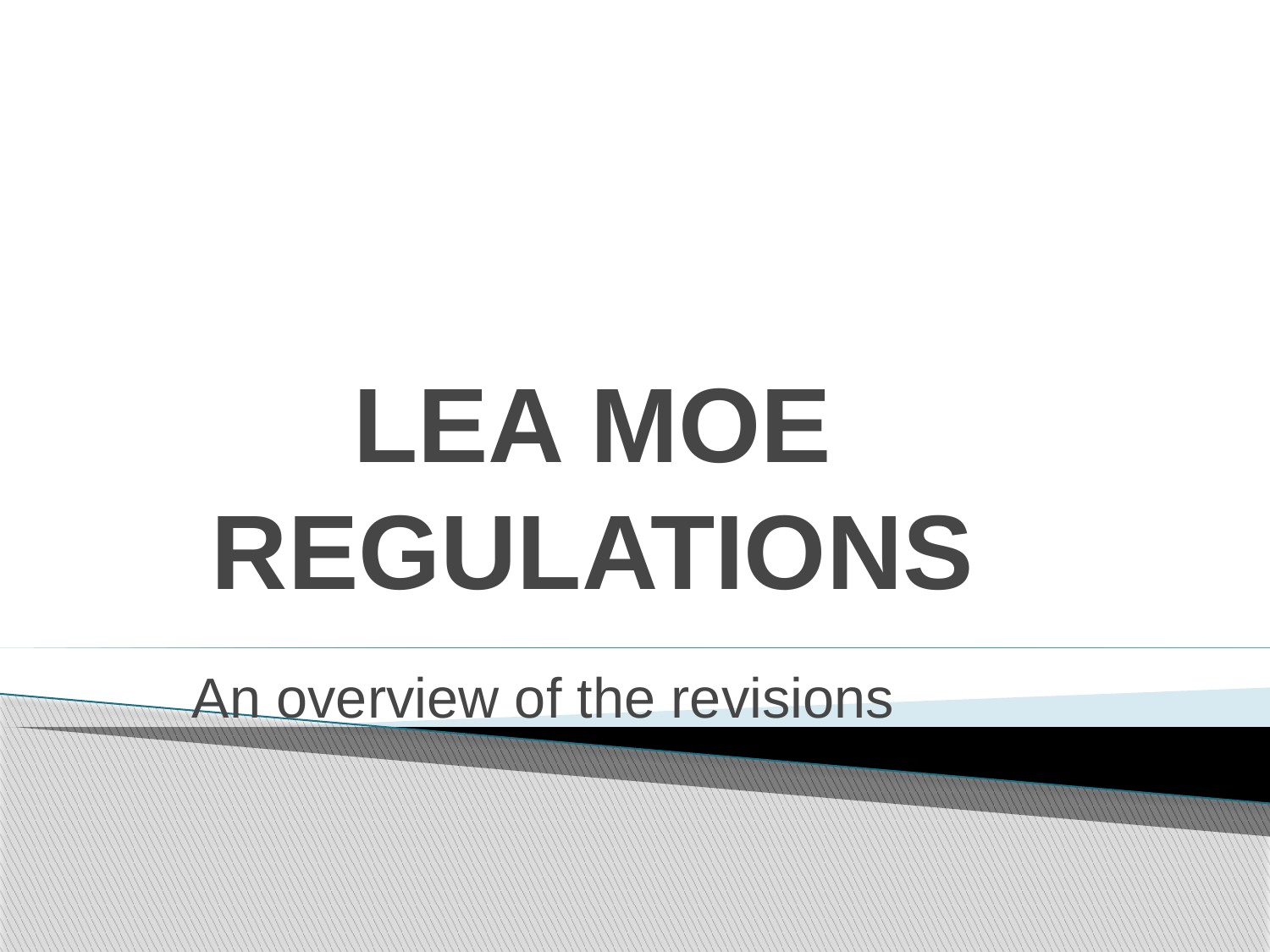

# LEA MOE Regulations
An overview of the revisions